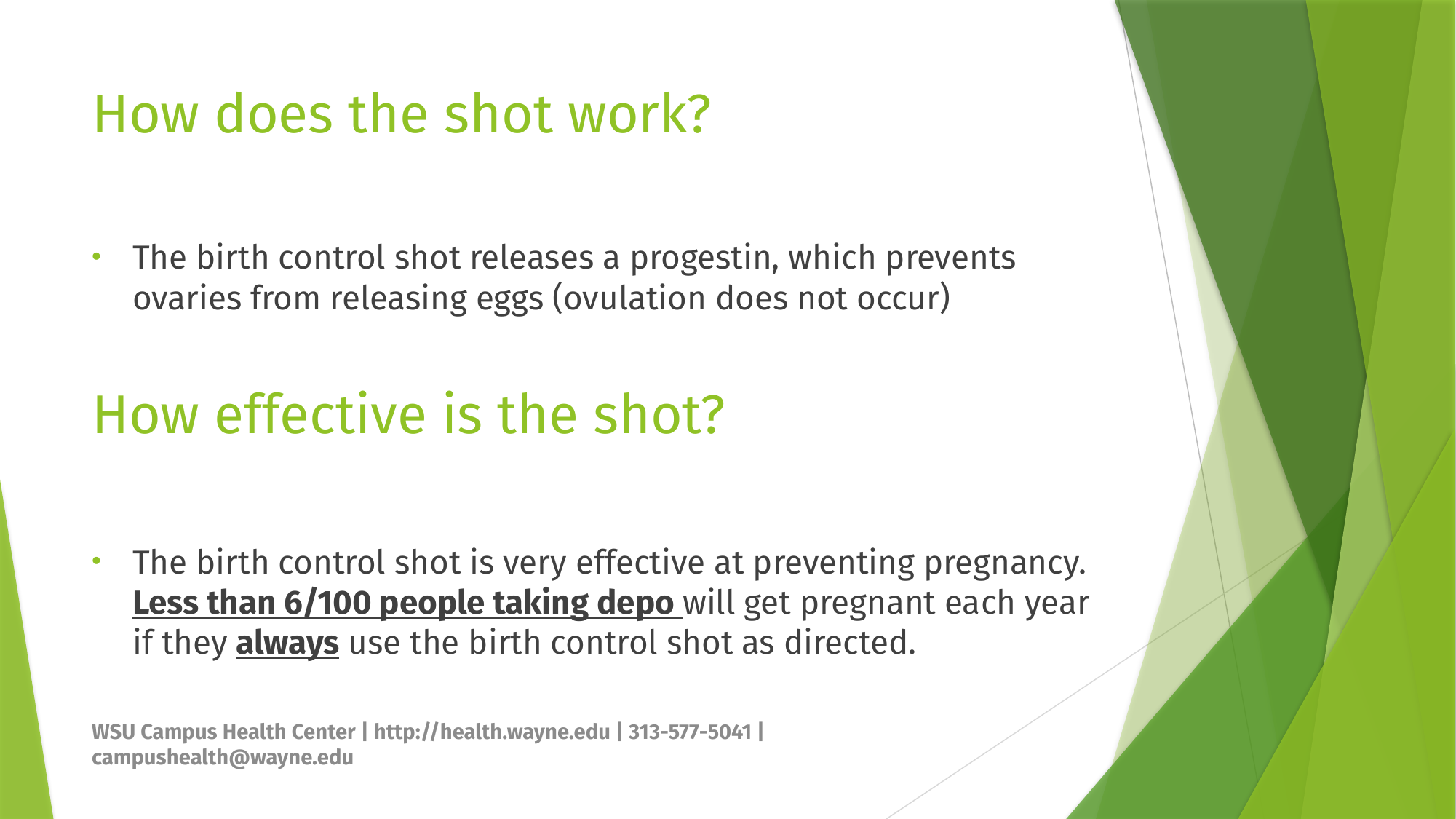

# How does the shot work?
The birth control shot releases a progestin, which prevents ovaries from releasing eggs (ovulation does not occur)

How effective is the shot?

The birth control shot is very effective at preventing pregnancy. Less than 6/100 people taking depo will get pregnant each year if they always use the birth control shot as directed.

WSU Campus Health Center | http://health.wayne.edu | 313-577-5041 | campushealth@wayne.edu